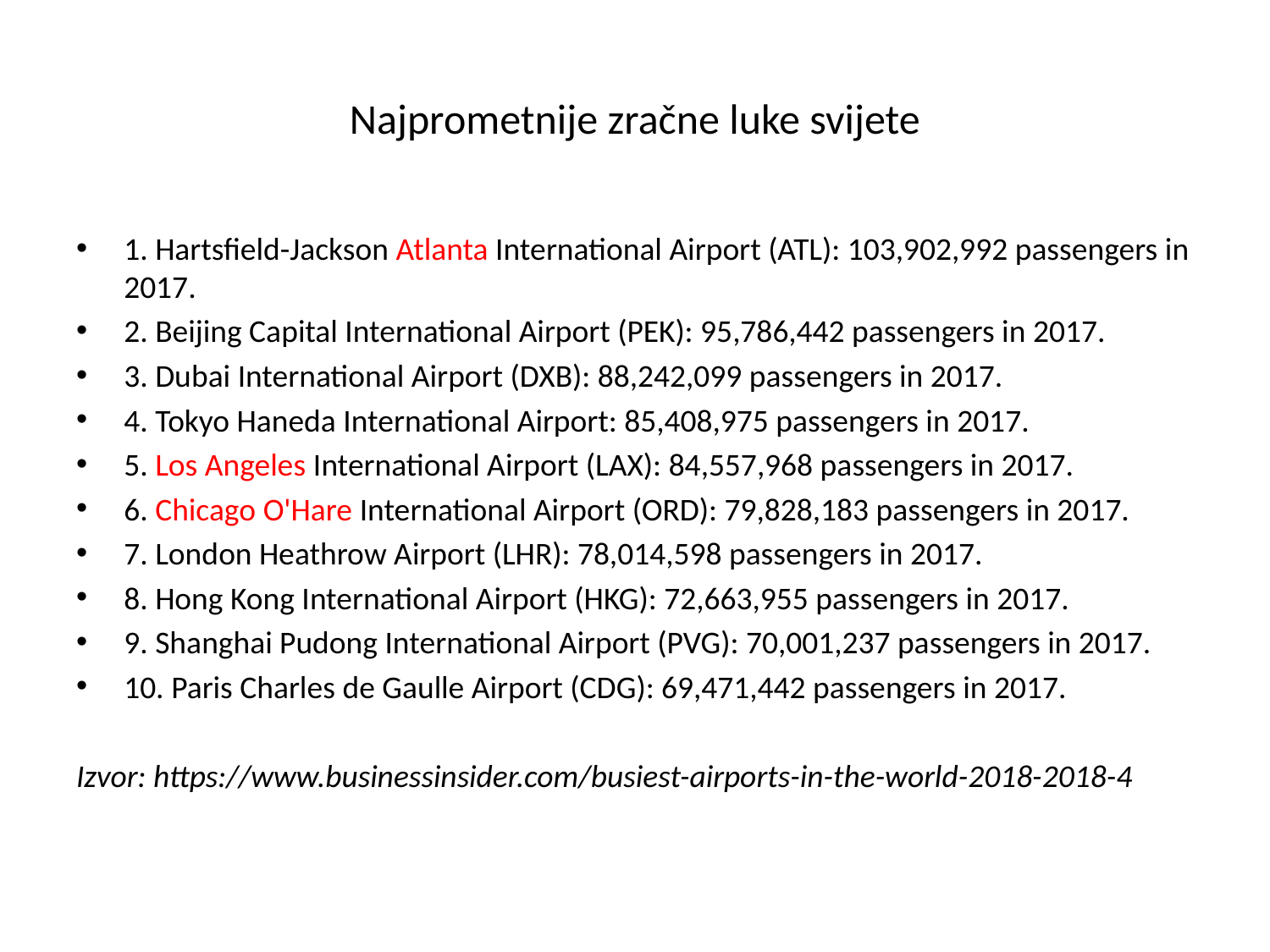

# Najprometnije zračne luke svijete
1. Hartsfield-Jackson Atlanta International Airport (ATL): 103,902,992 passengers in 2017.
2. Beijing Capital International Airport (PEK): 95,786,442 passengers in 2017.
3. Dubai International Airport (DXB): 88,242,099 passengers in 2017.
4. Tokyo Haneda International Airport: 85,408,975 passengers in 2017.
5. Los Angeles International Airport (LAX): 84,557,968 passengers in 2017.
6. Chicago O'Hare International Airport (ORD): 79,828,183 passengers in 2017.
7. London Heathrow Airport (LHR): 78,014,598 passengers in 2017.
8. Hong Kong International Airport (HKG): 72,663,955 passengers in 2017.
9. Shanghai Pudong International Airport (PVG): 70,001,237 passengers in 2017.
10. Paris Charles de Gaulle Airport (CDG): 69,471,442 passengers in 2017.

Izvor: https://www.businessinsider.com/busiest-airports-in-the-world-2018-2018-4